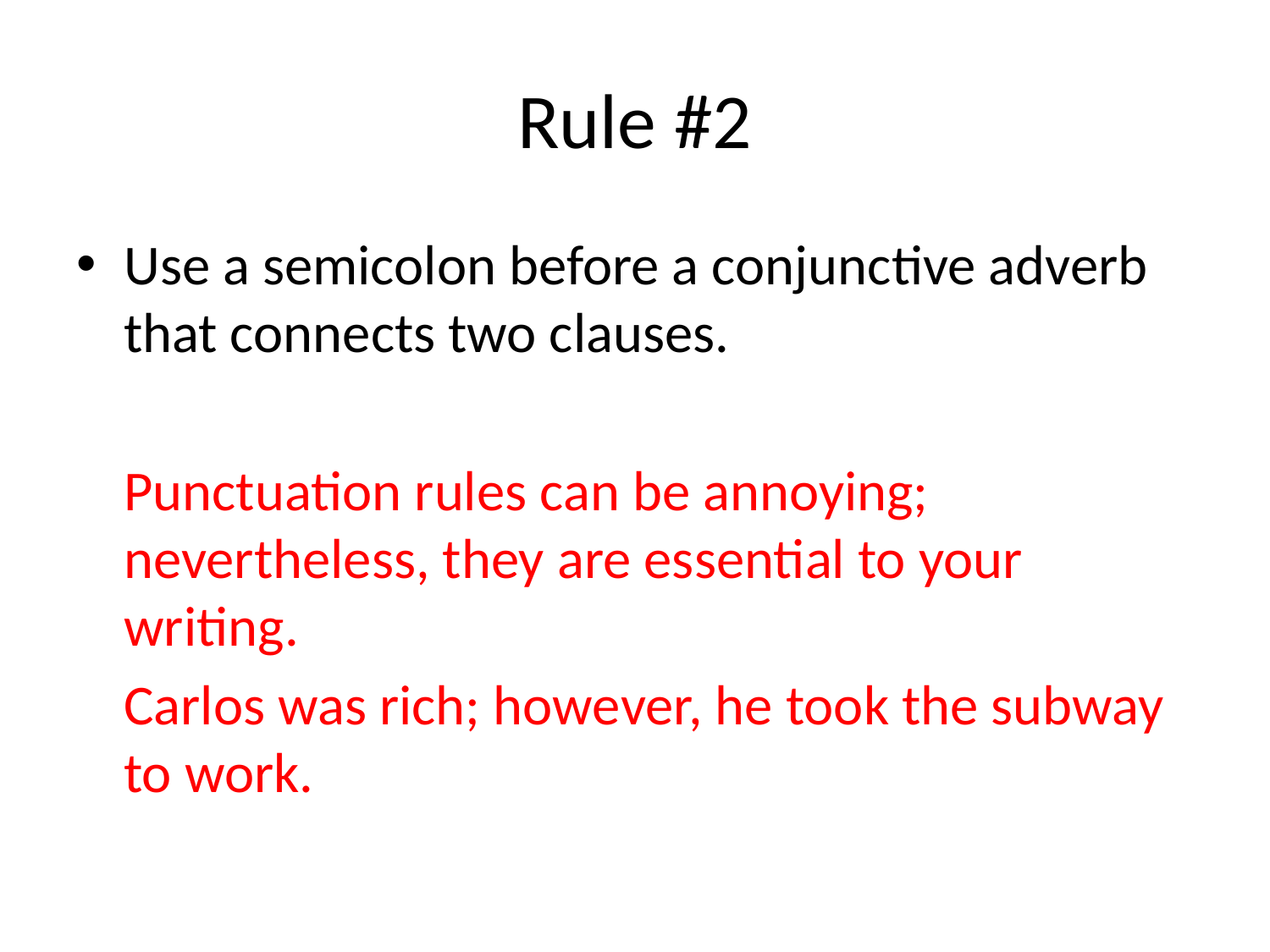

# Rule #2
Use a semicolon before a conjunctive adverb that connects two clauses.

	Punctuation rules can be annoying; nevertheless, they are essential to your writing.
	Carlos was rich; however, he took the subway to work.